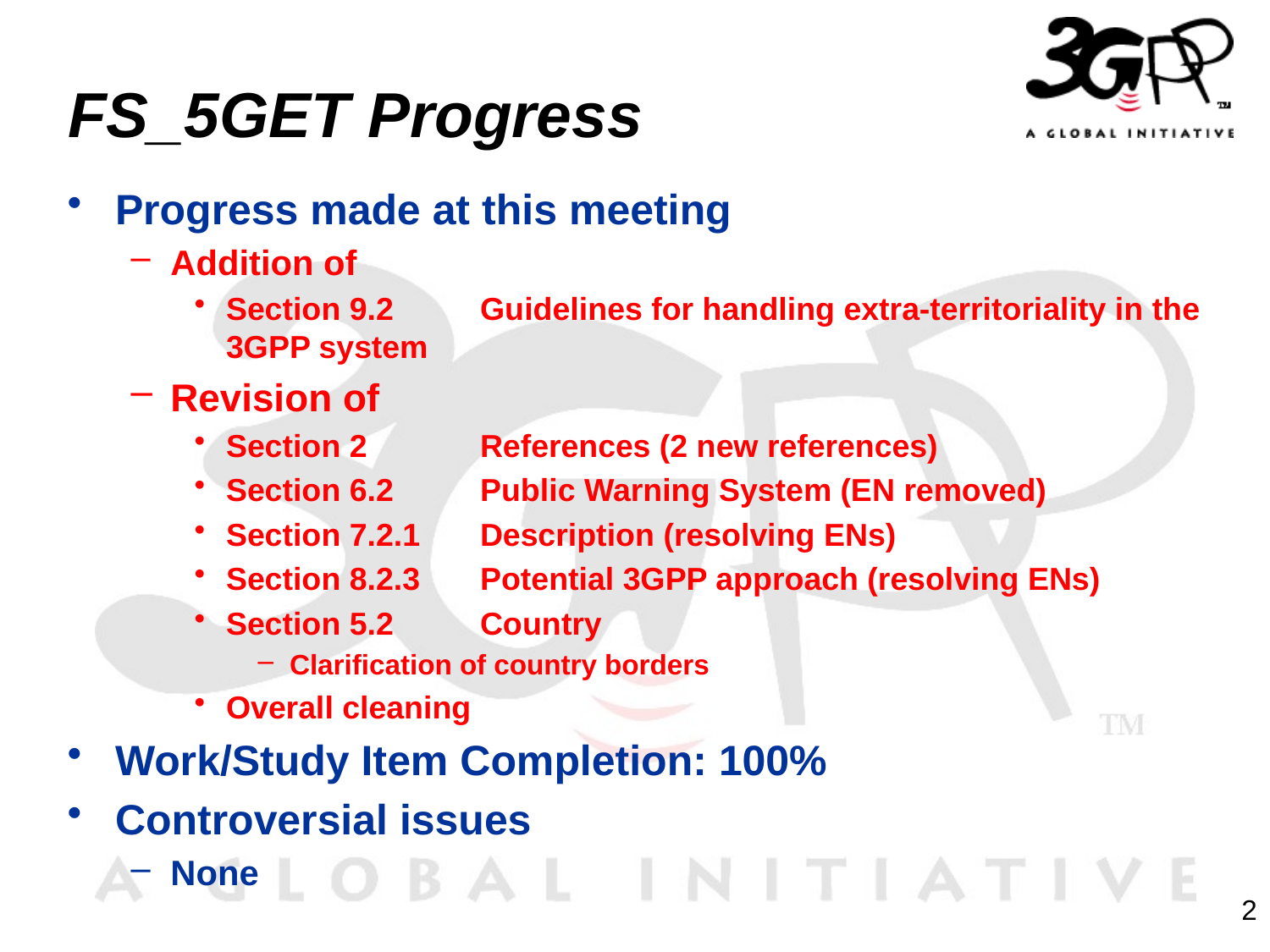

# FS_5GET Progress
Progress made at this meeting
Addition of
Section 9.2	Guidelines for handling extra-territoriality in the 3GPP system
Revision of
Section 2	References (2 new references)
Section 6.2	Public Warning System (EN removed)
Section 7.2.1	Description (resolving ENs)
Section 8.2.3	Potential 3GPP approach (resolving ENs)
Section 5.2	Country
Clarification of country borders
Overall cleaning
Work/Study Item Completion: 100%
Controversial issues
None
2